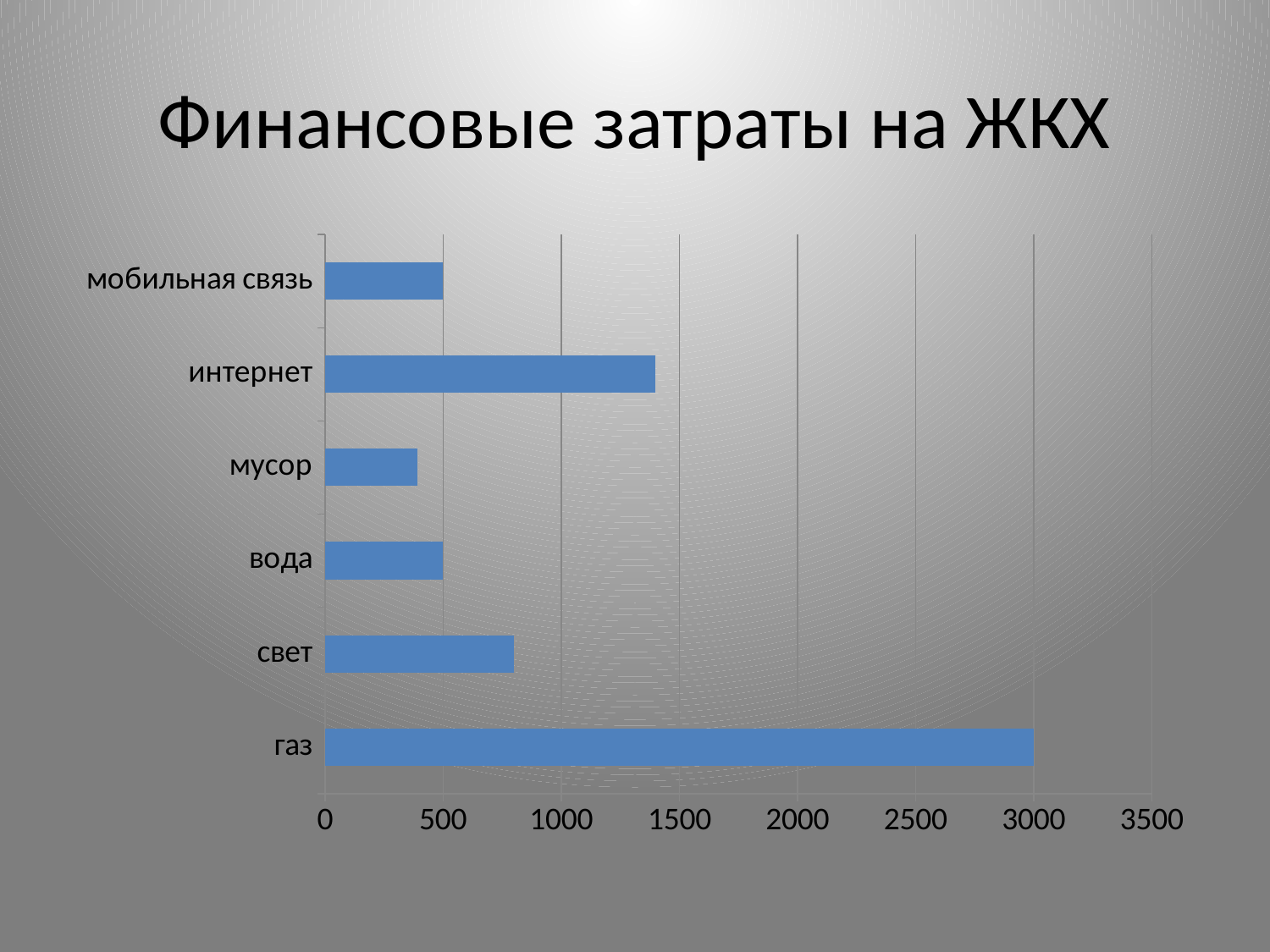

# Финансовые затраты на ЖКХ

### Chart

| Category | Ряд 1 |
|---|---|
| газ | 3000.0 |
| свет | 800.0 |
| вода | 500.0 |
| мусор | 390.0 |
| интернет | 1400.0 |
| мобильная связь | 500.0 |